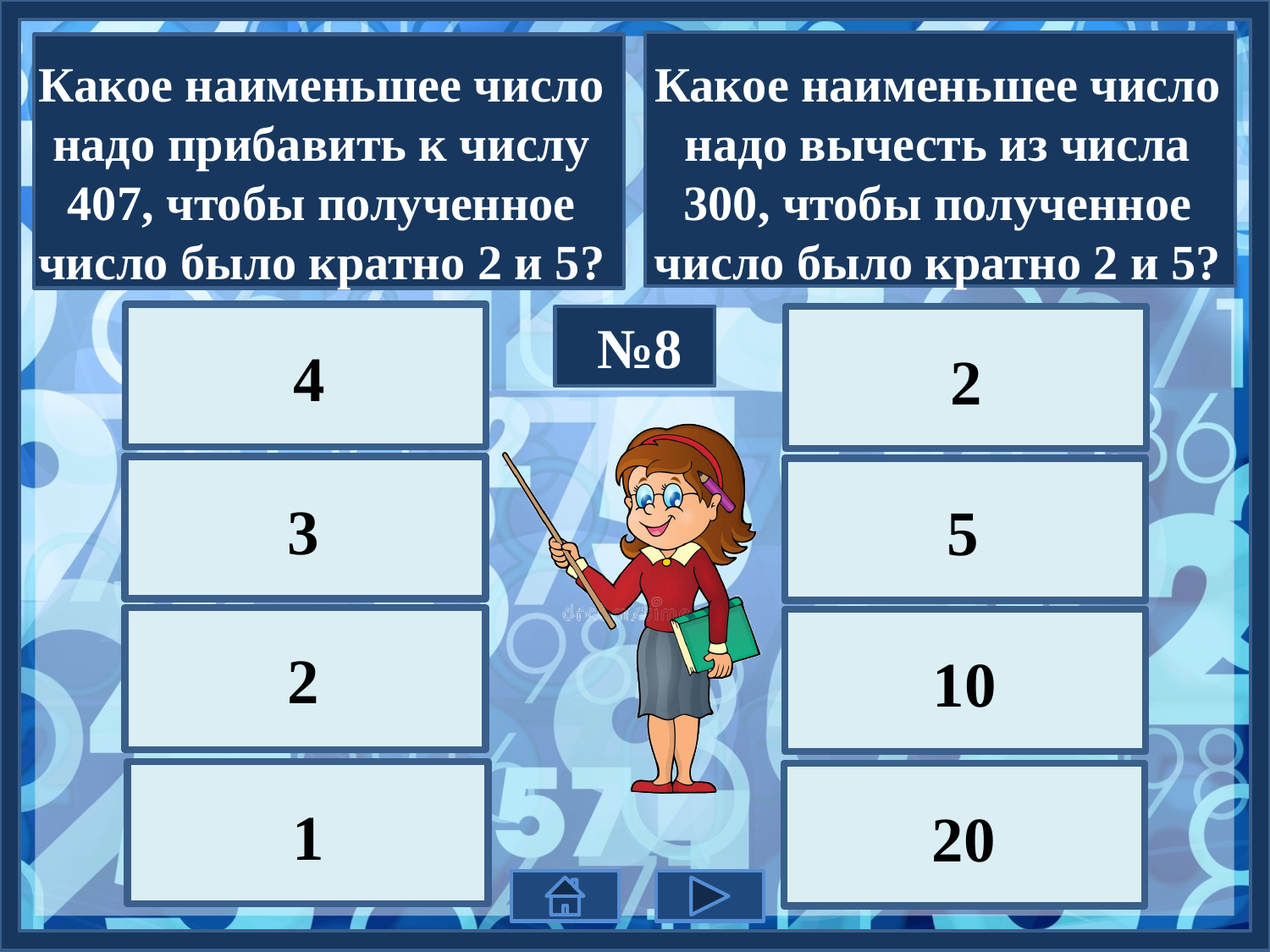

Какое наименьшее число надо прибавить к числу 407, чтобы полученное число было кратно 2 и 5?
Какое наименьшее число надо вычесть из числа 300, чтобы полученное число было кратно 2 и 5?
№8
4
2
3
5
2
10
1
20